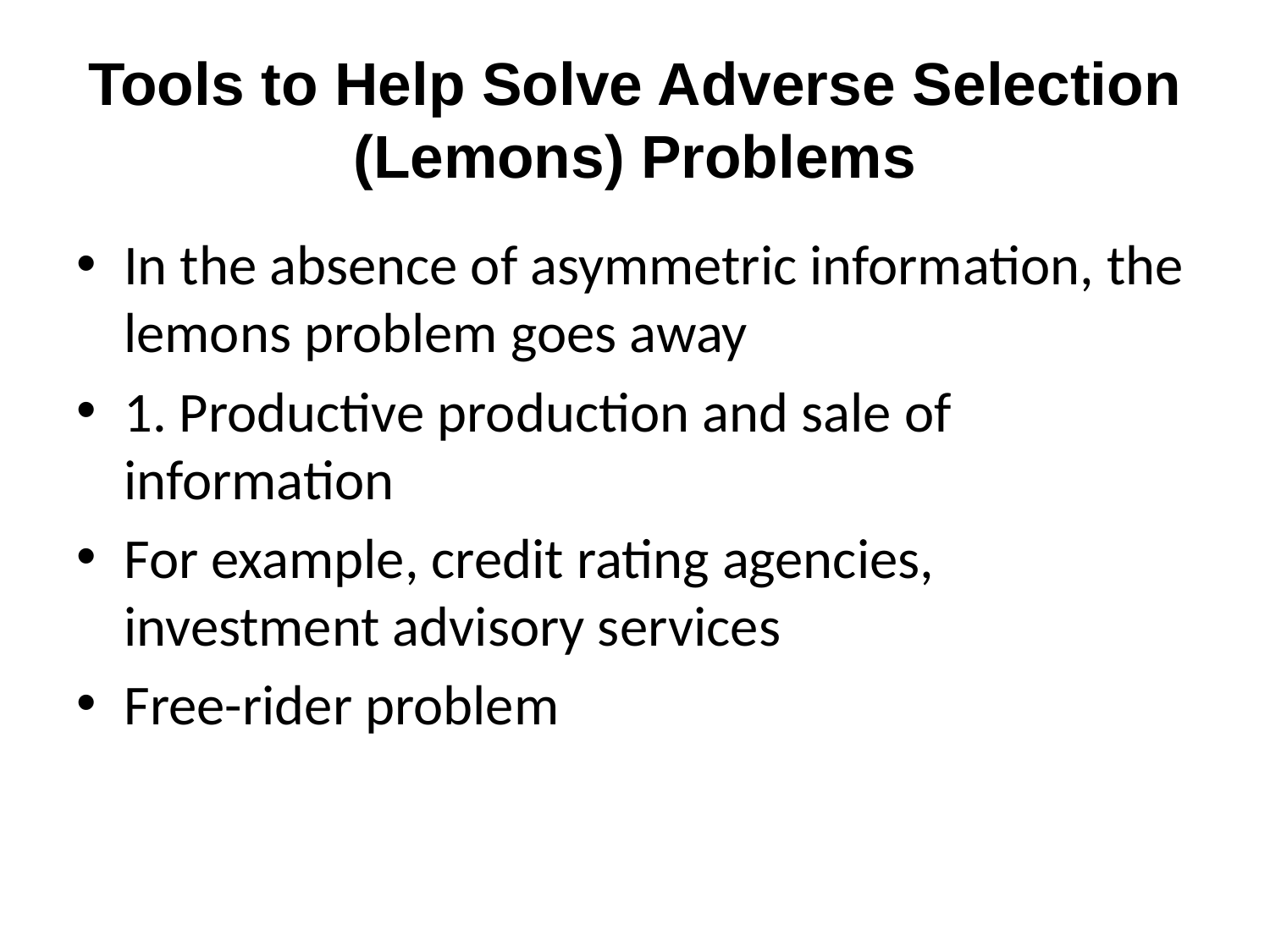

# Tools to Help Solve Adverse Selection (Lemons) Problems
In the absence of asymmetric information, the lemons problem goes away
1. Productive production and sale of information
For example, credit rating agencies, investment advisory services
Free-rider problem